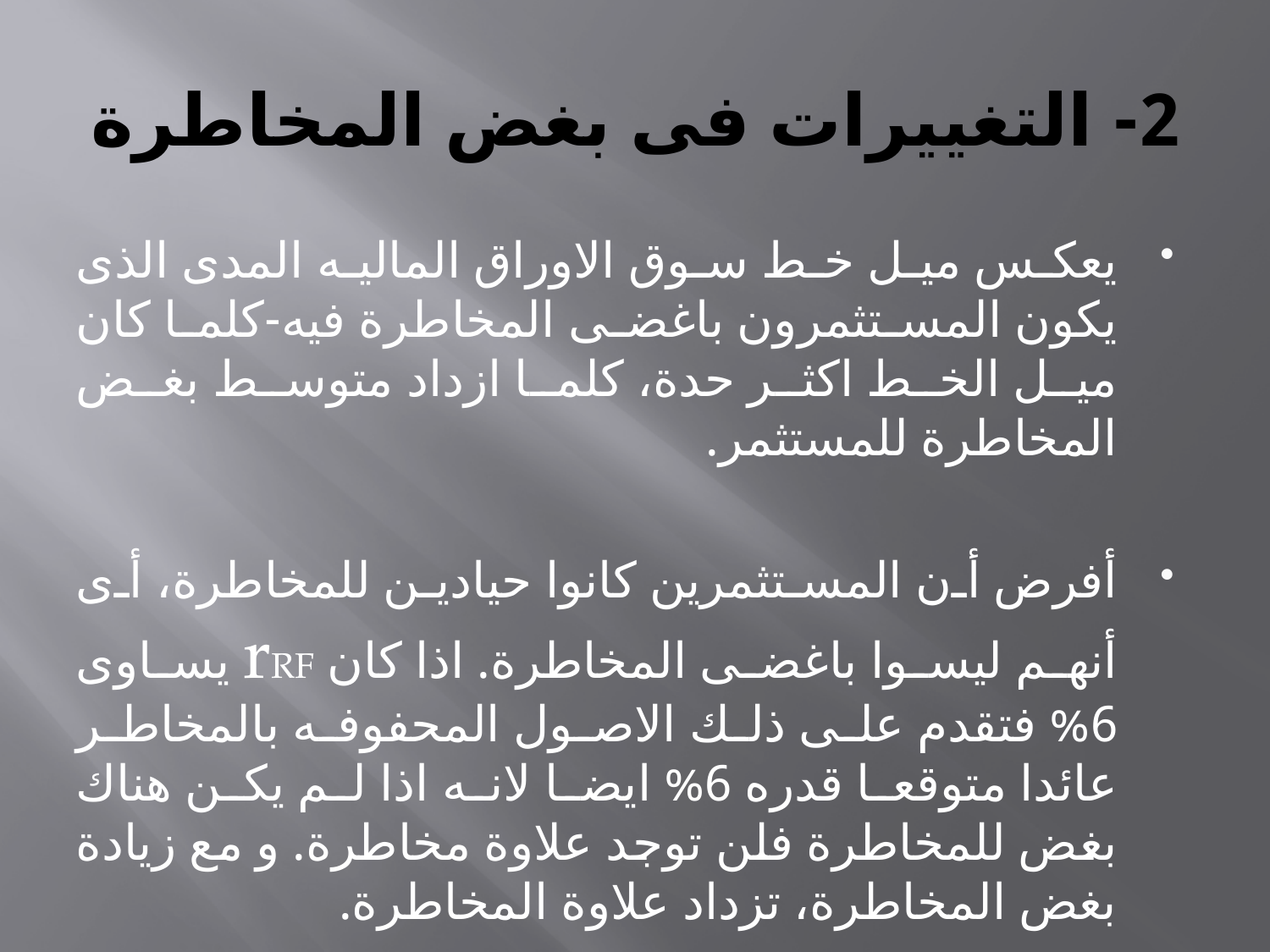

# 2- التغييرات فى بغض المخاطرة
يعكس ميل خط سوق الاوراق الماليه المدى الذى يكون المستثمرون باغضى المخاطرة فيه-كلما كان ميل الخط اكثر حدة، كلما ازداد متوسط بغض المخاطرة للمستثمر.

أفرض أن المستثمرين كانوا حيادين للمخاطرة، أى أنهم ليسوا باغضى المخاطرة. اذا كان rRF يساوى 6% فتقدم على ذلك الاصول المحفوفه بالمخاطر عائدا متوقعا قدره 6% ايضا لانه اذا لم يكن هناك بغض للمخاطرة فلن توجد علاوة مخاطرة. و مع زيادة بغض المخاطرة، تزداد علاوة المخاطرة.